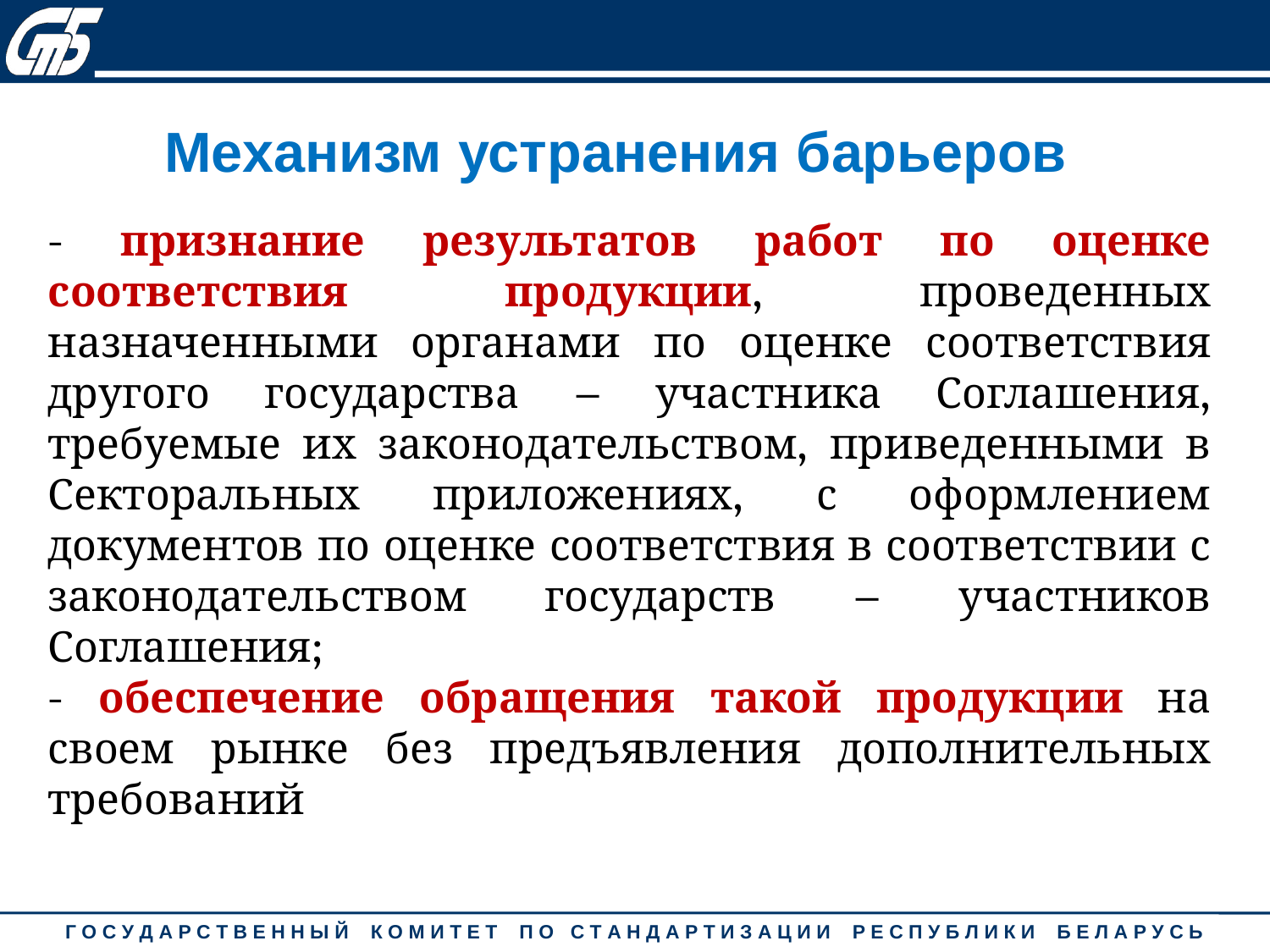

Механизм устранения барьеров
- признание результатов работ по оценке соответствия продукции, проведенных назначенными органами по оценке соответствия другого государства – участника Соглашения, требуемые их законодательством, приведенными в Секторальных приложениях, с оформлением документов по оценке соответствия в соответствии с законодательством государств – участников Соглашения;
- обеспечение обращения такой продукции на своем рынке без предъявления дополнительных требований